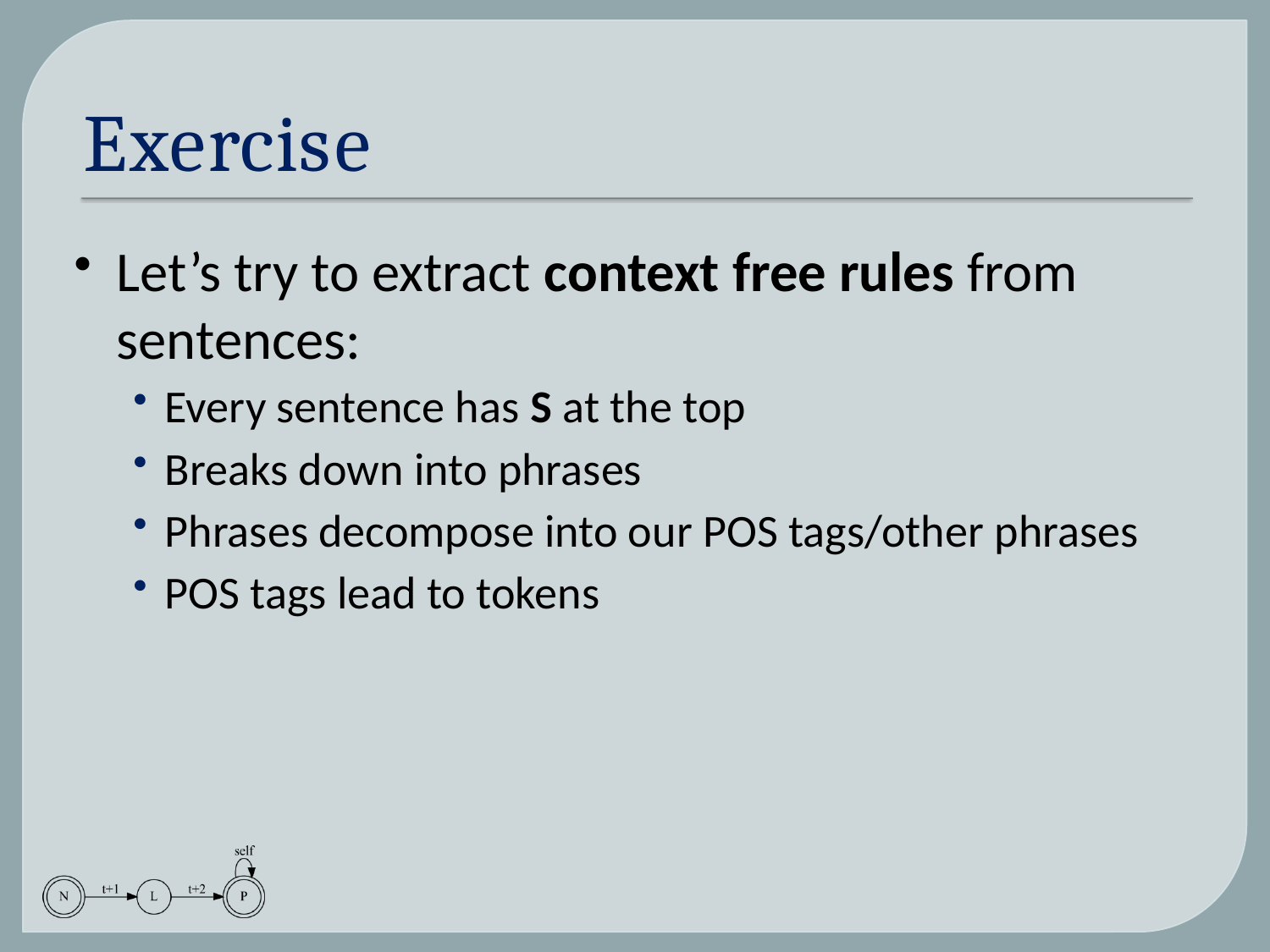

# Exercise
Let’s try to extract context free rules from sentences:
Every sentence has S at the top
Breaks down into phrases
Phrases decompose into our POS tags/other phrases
POS tags lead to tokens